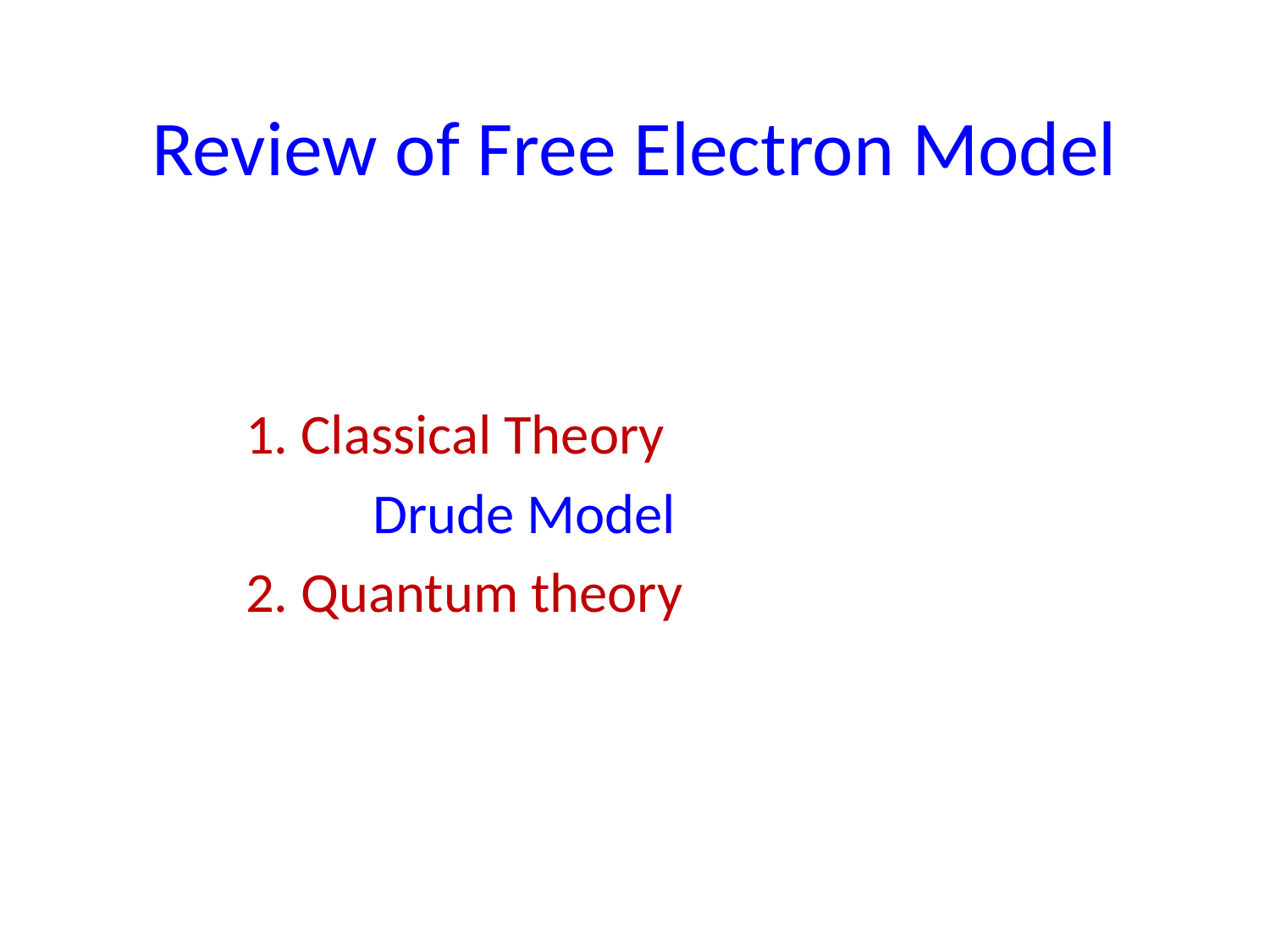

# Review of Free Electron Model
1. Classical Theory
	Drude Model
2. Quantum theory